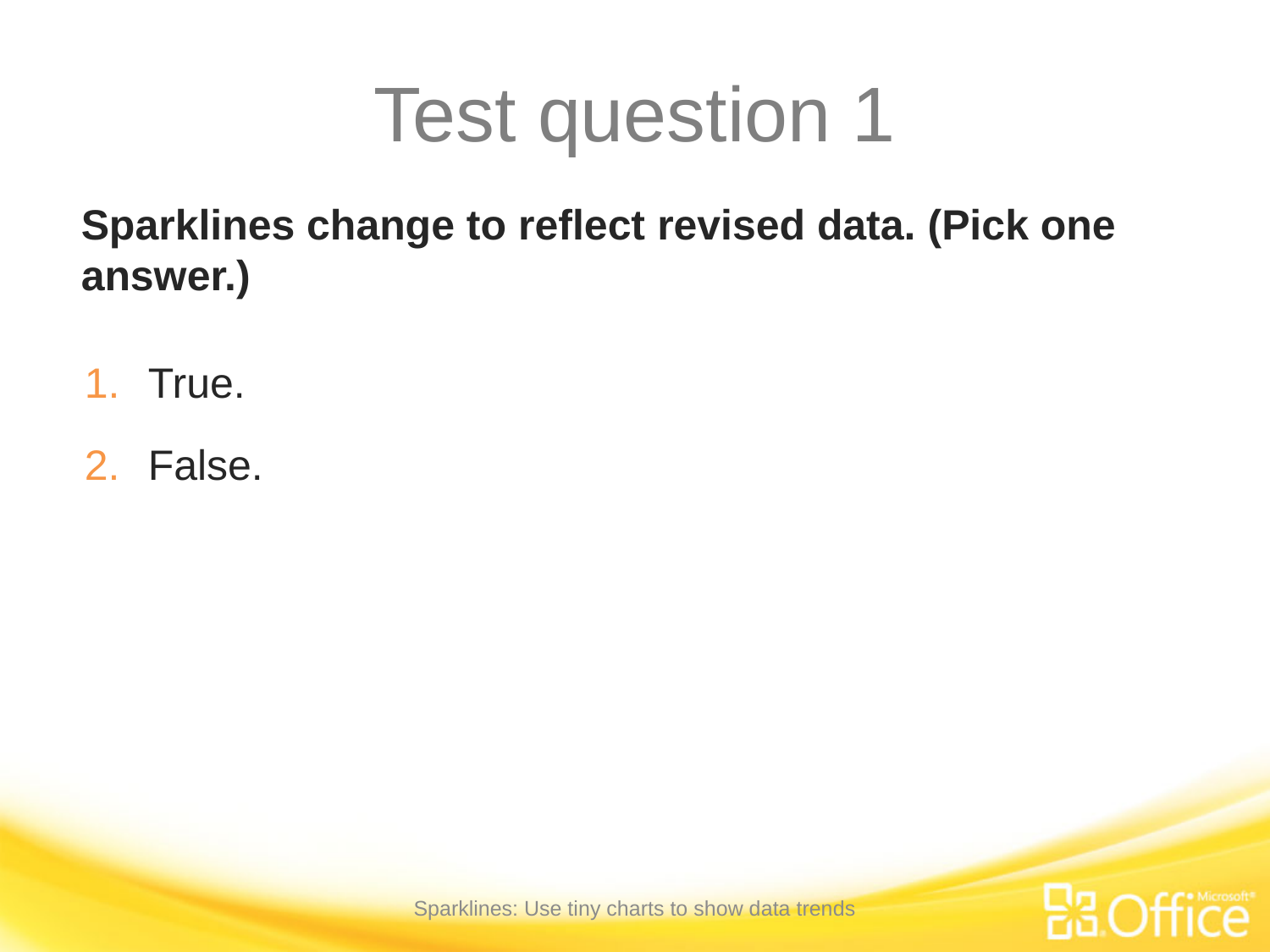

# Test question 1
Sparklines change to reflect revised data. (Pick one answer.)
True.
False.
Sparklines: Use tiny charts to show data trends